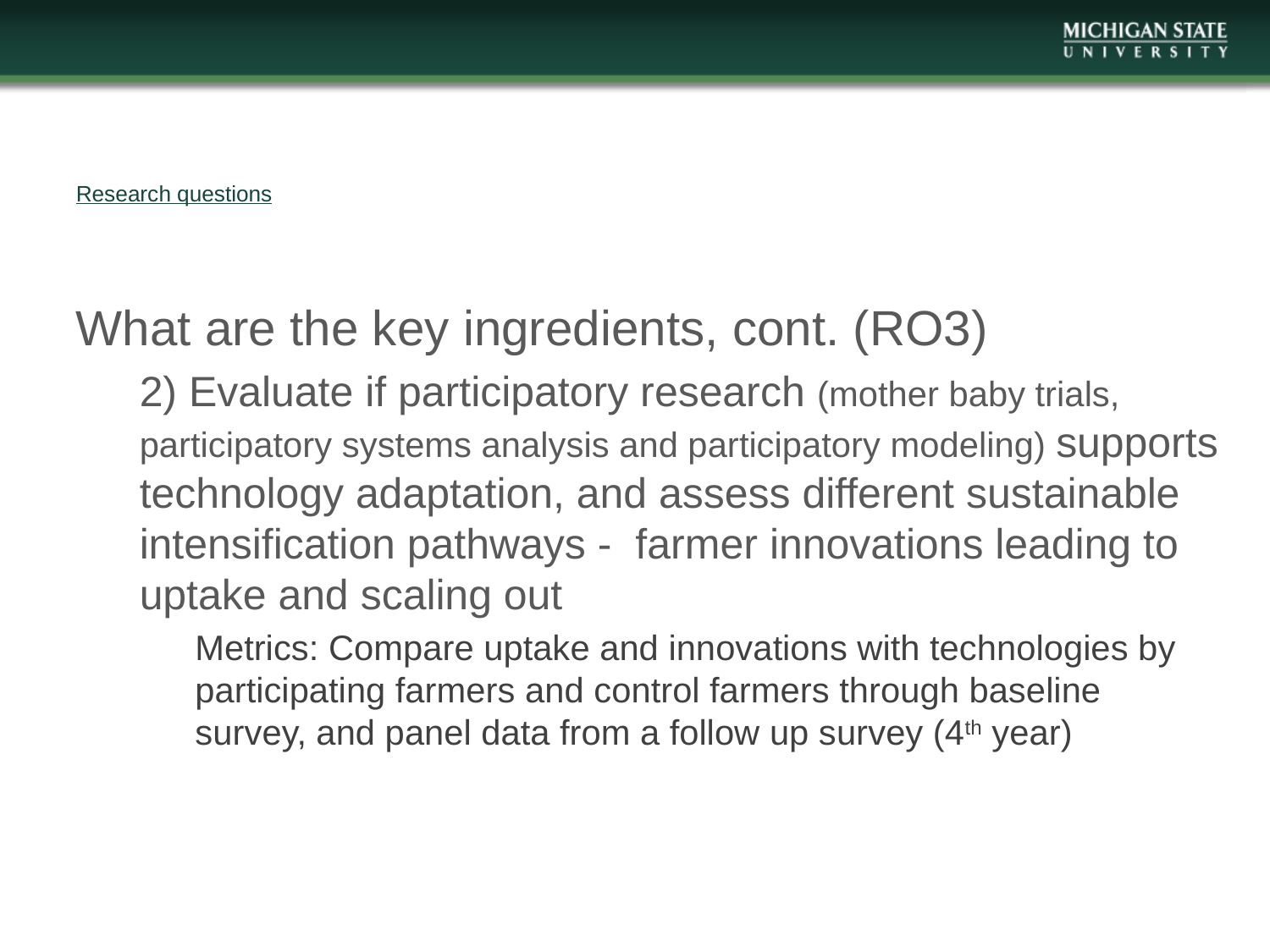

# Research questions

What are the key ingredients, cont. (RO3)
2) Evaluate if participatory research (mother baby trials, participatory systems analysis and participatory modeling) supports technology adaptation, and assess different sustainable intensification pathways -  farmer innovations leading to uptake and scaling out
Metrics: Compare uptake and innovations with technologies by participating farmers and control farmers through baseline survey, and panel data from a follow up survey (4th year)